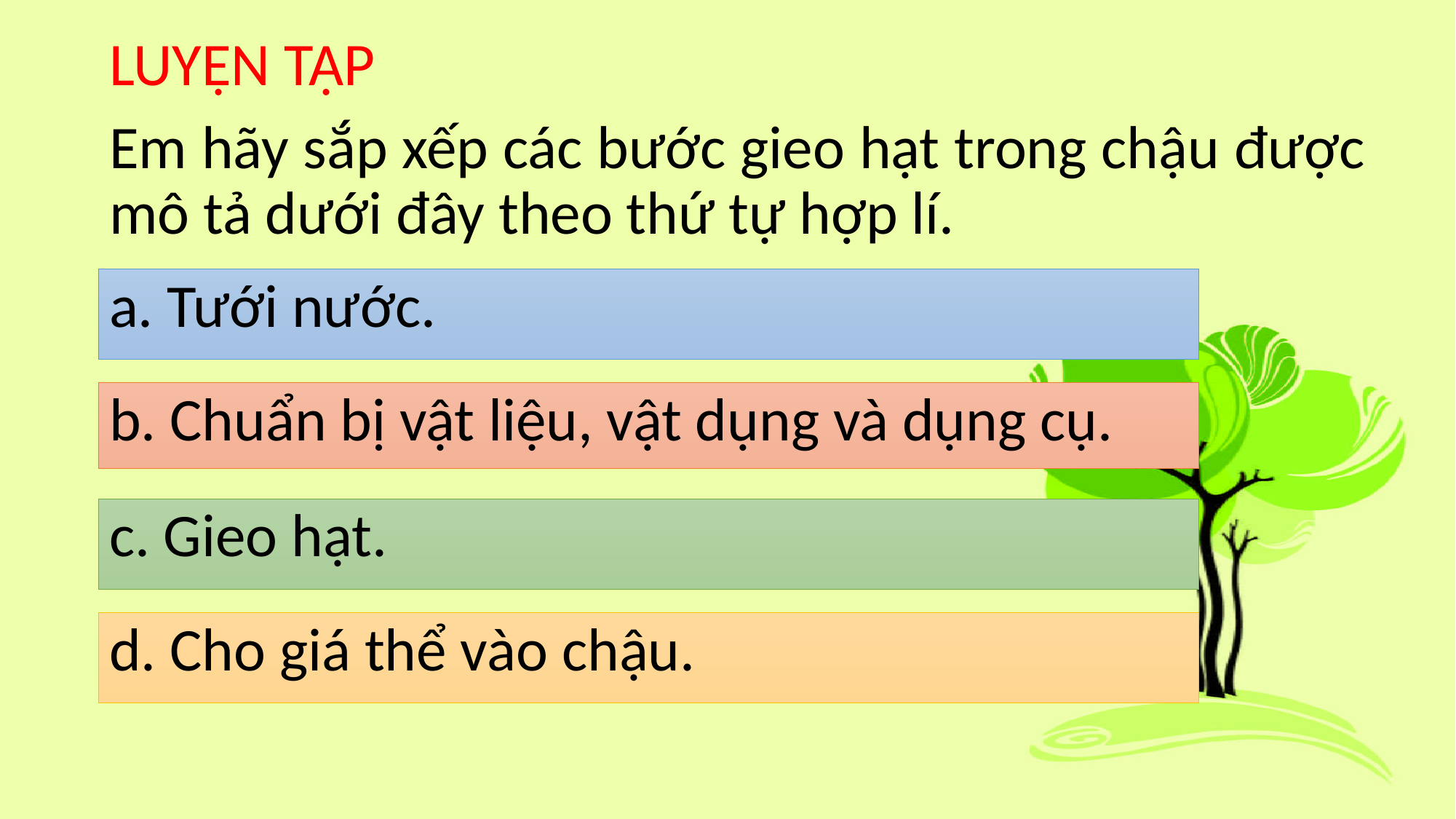

LUYỆN TẬP
Em hãy sắp xếp các bước gieo hạt trong chậu được mô tả dưới đây theo thứ tự hợp lí.

a. Tưới nước.
b. Chuẩn bị vật liệu, vật dụng và dụng cụ.
c. Gieo hạt.
d. Cho giá thể vào chậu.